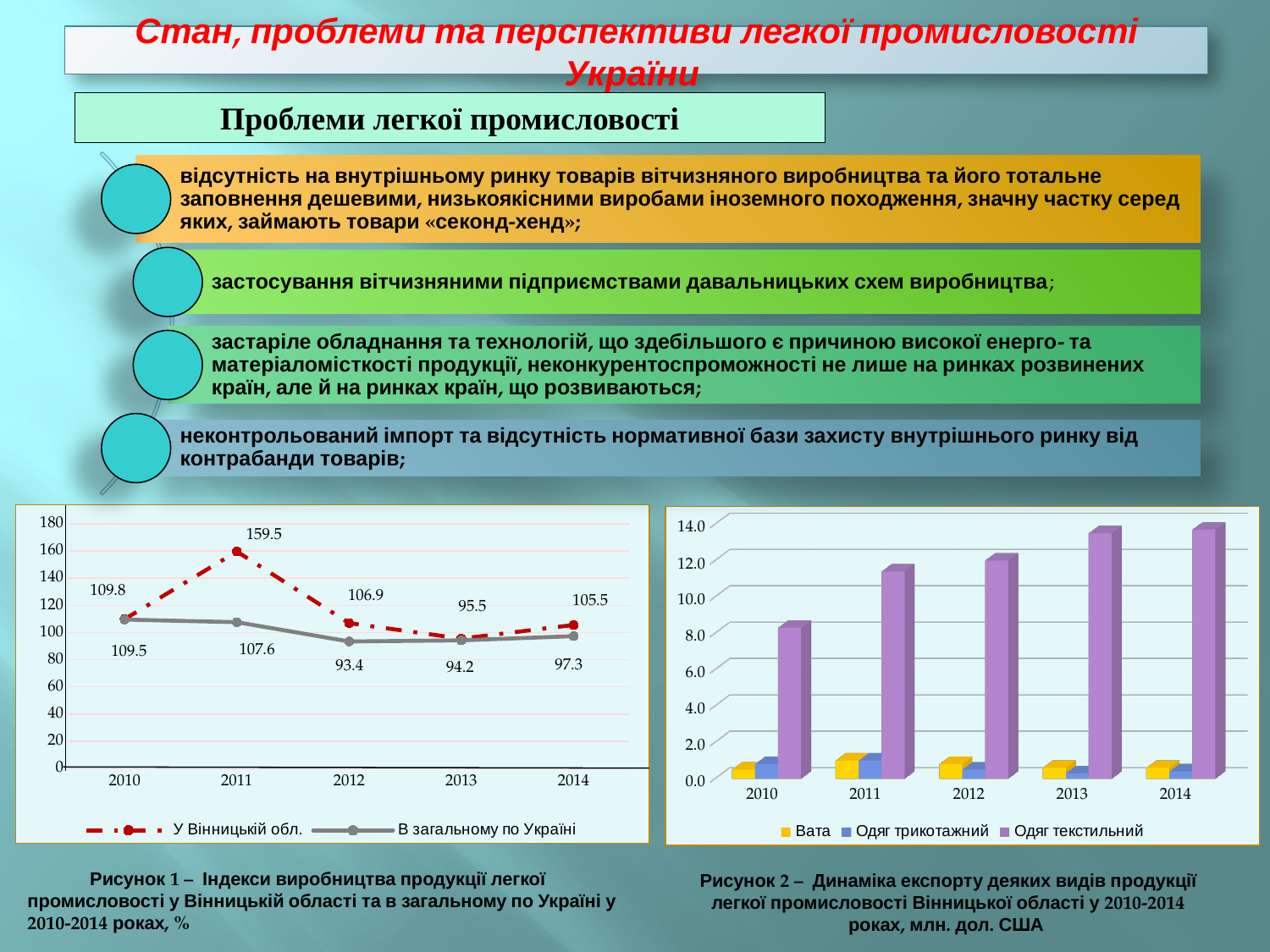

# Стан, проблеми та перспективи легкої промисловості України
Проблеми легкої промисловості
відсутність на внутрішньому ринку товарів вітчизняного виробництва та його тотальне заповнення дешевими, низькоякісними виробами іноземного походження, значну частку серед яких, займають товари «секонд-хенд»;
застосування вітчизняними підприємствами давальницьких схем виробництва;
застаріле обладнання та технологій, що здебільшого є причиною високої енерго- та матеріаломісткості продукції, неконкурентоспроможності не лише на ринках розвинених країн, але й на ринках країн, що розвиваються;
неконтрольований імпорт та відсутність нормативної бази захисту внутрішнього ринку від контрабанди товарів;

### Chart

| Category | У Вінницькій обл. | В загальному по Україні |
|---|---|---|
| 2010 | 109.8 | 109.5 |
| 2011 | 159.5 | 107.6 |
| 2012 | 106.9 | 93.4 |
| 2013 | 95.5 | 94.2 |
| 2014 | 105.5 | 97.3 |

[unsupported chart]

Рисунок 1 –  Індекси виробництва продукції легкої промисловості у Вінницькій області та в загальному по Україні у 2010-2014 роках, %
Рисунок 2 –  Динаміка експорту деяких видів продукції легкої промисловості Вінницької області у 2010-2014 роках, млн. дол. США